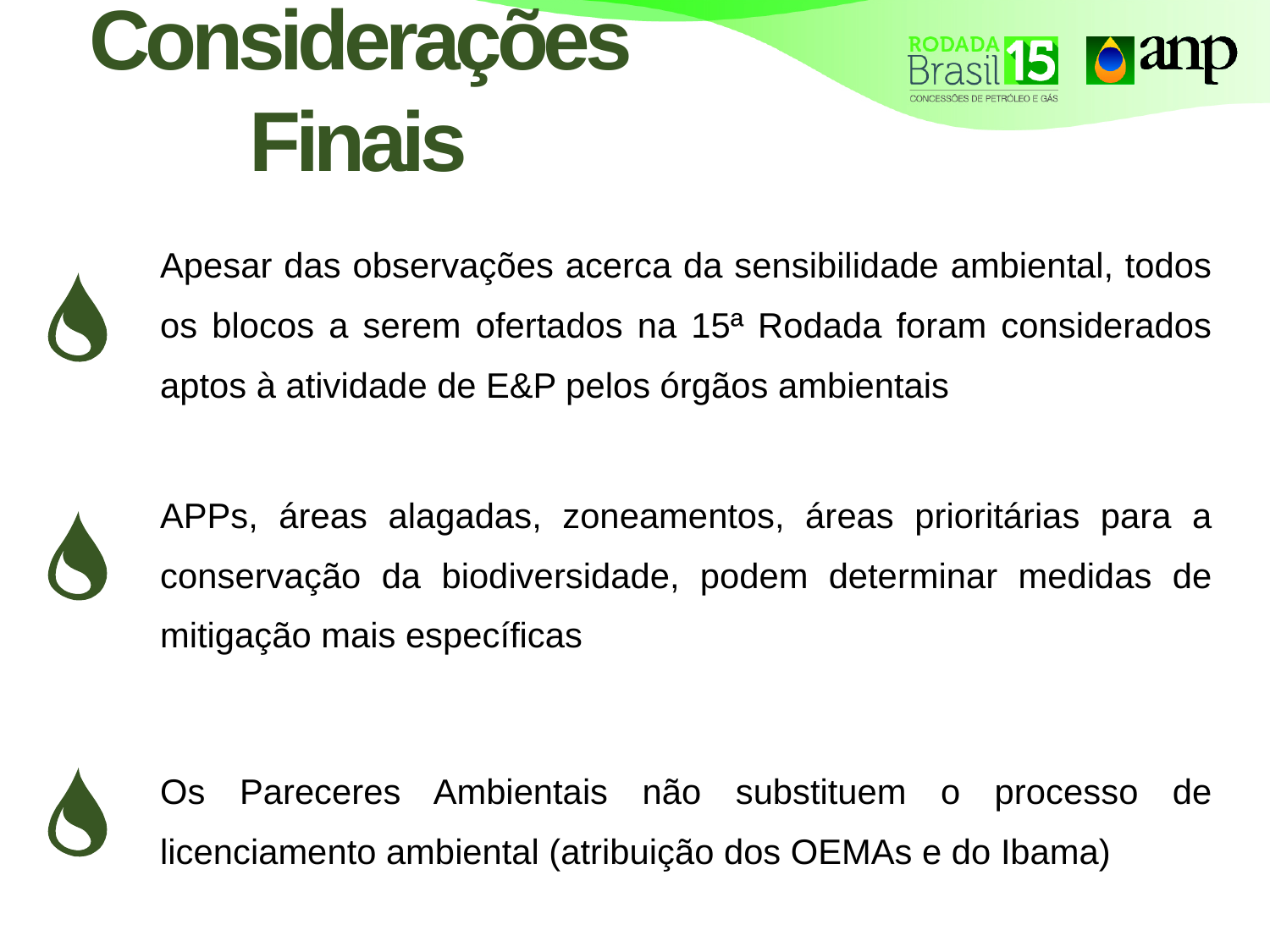

Considerações Finais
Apesar das observações acerca da sensibilidade ambiental, todos os blocos a serem ofertados na 15ª Rodada foram considerados aptos à atividade de E&P pelos órgãos ambientais

APPs, áreas alagadas, zoneamentos, áreas prioritárias para a conservação da biodiversidade, podem determinar medidas de mitigação mais específicas

Os Pareceres Ambientais não substituem o processo de licenciamento ambiental (atribuição dos OEMAs e do Ibama)